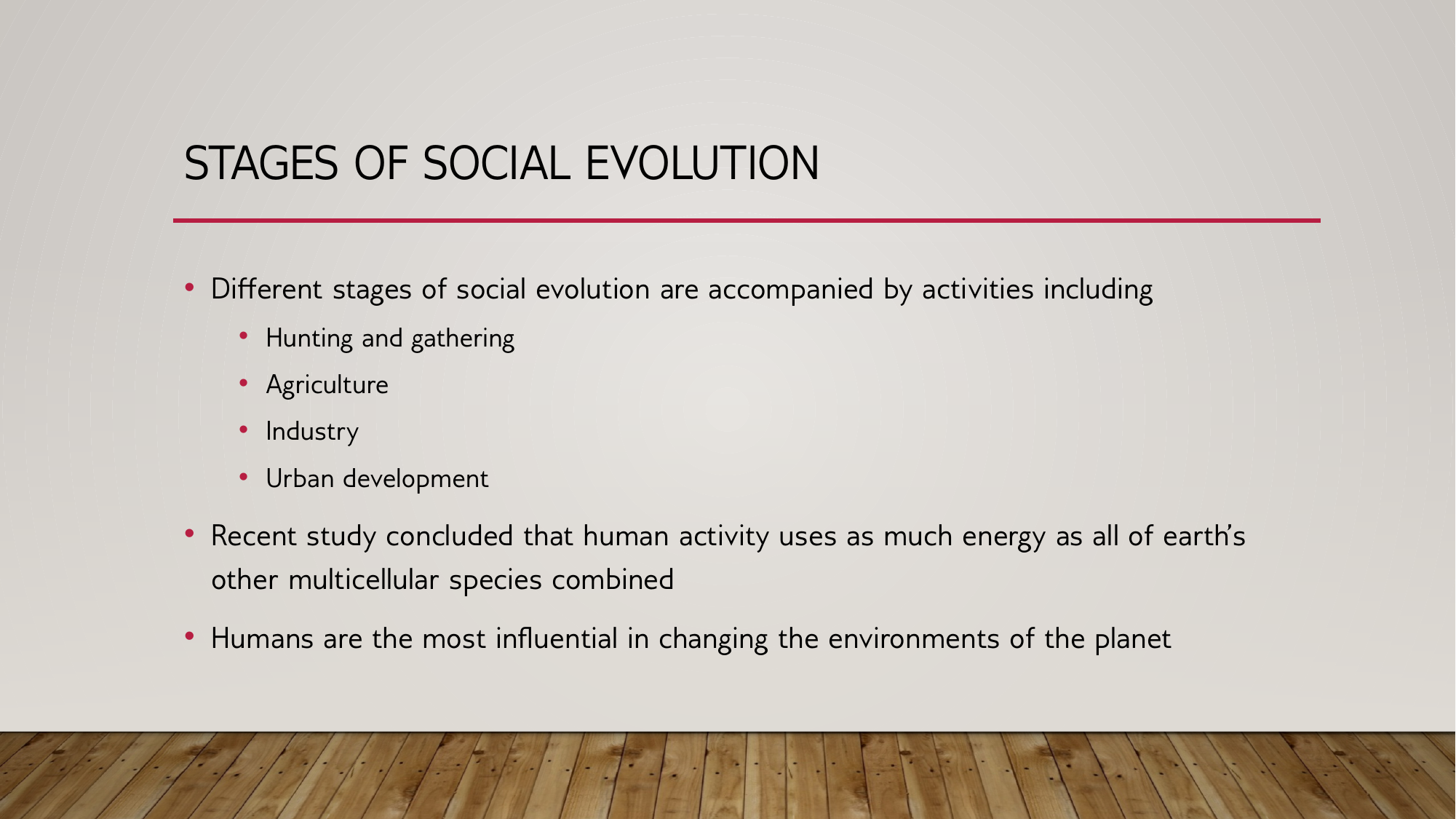

# STAGES OF SOCIAL EVOLUTION
Different stages of social evolution are accompanied by activities including
Hunting and gathering
Agriculture
Industry
Urban development
Recent study concluded that human activity uses as much energy as all of earth’s other multicellular species combined
Humans are the most influential in changing the environments of the planet